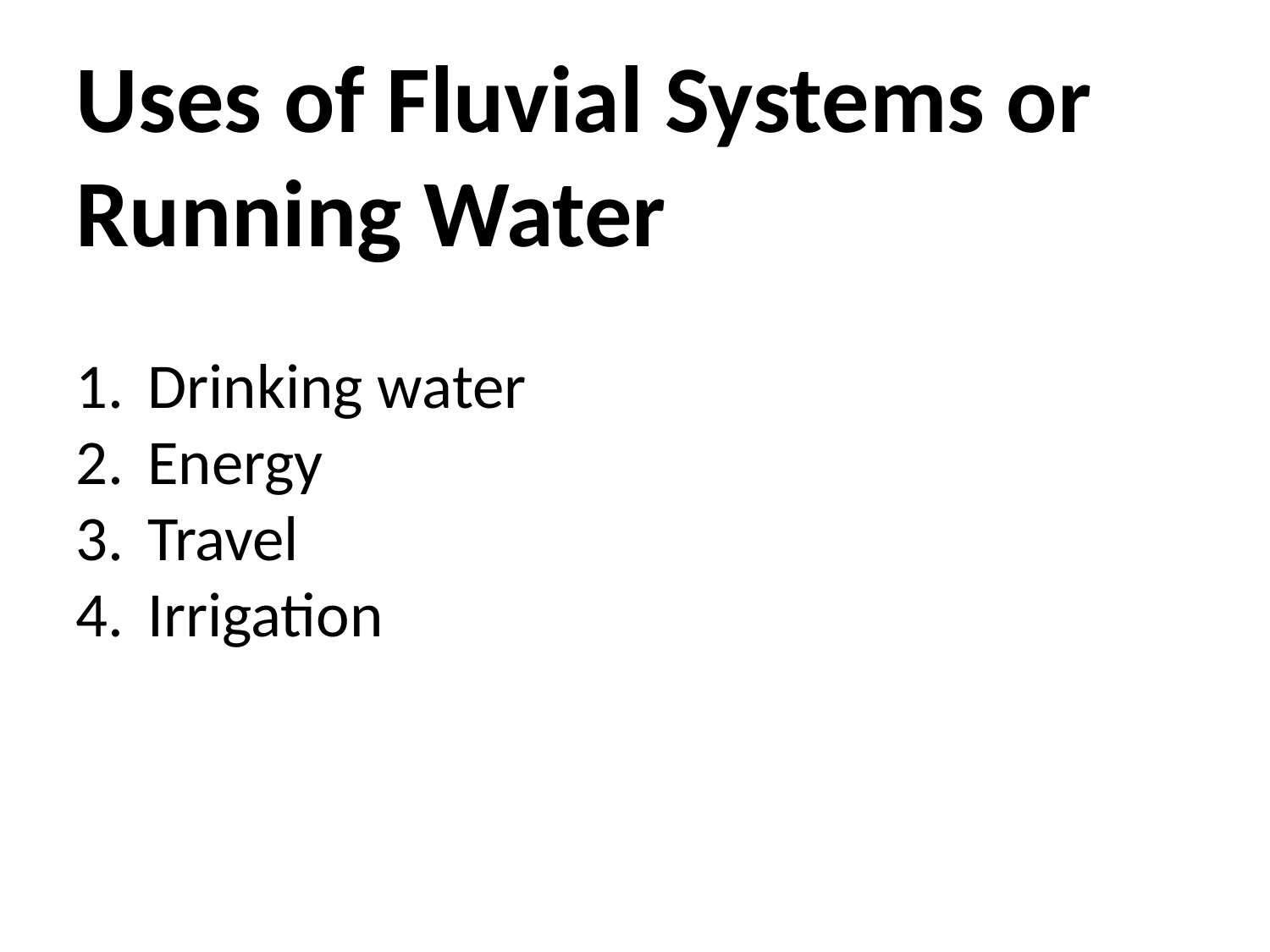

Uses of Fluvial Systems or Running Water
Drinking water
Energy
Travel
Irrigation